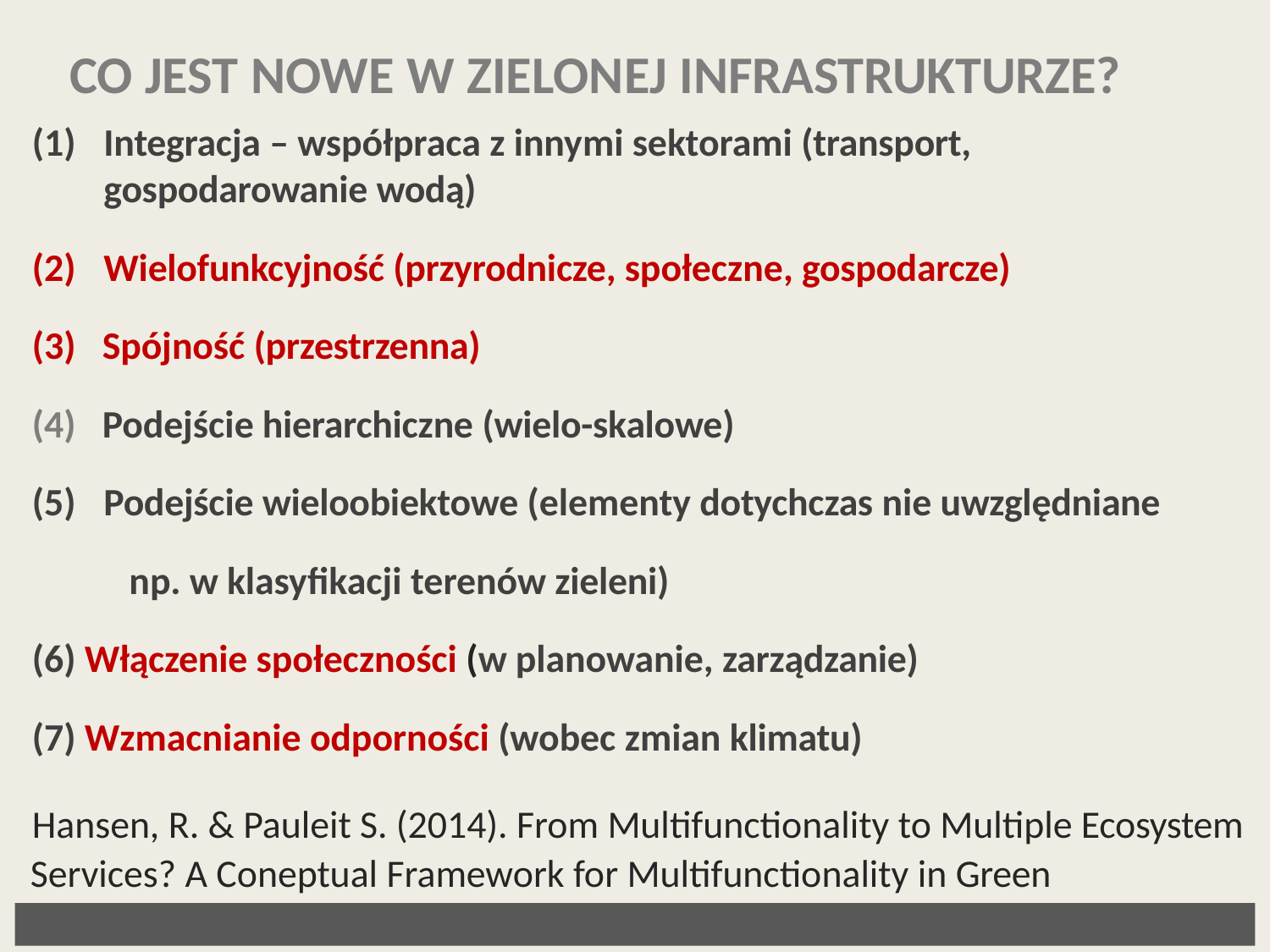

# CO JEST NOWE W ZIELONEJ INFRASTRUKTURZE?
Integracja – współpraca z innymi sektorami (transport,
gospodarowanie wodą)
Wielofunkcyjność (przyrodnicze, społeczne, gospodarcze)
Spójność (przestrzenna)
Podejście hierarchiczne (wielo-skalowe)
Podejście wieloobiektowe (elementy dotychczas nie uwzględniane
np. w klasyfikacji terenów zieleni)
Włączenie społeczności (w planowanie, zarządzanie)
Wzmacnianie odporności (wobec zmian klimatu)
Hansen, R. & Pauleit S. (2014). From Multifunctionality to Multiple Ecosystem
Services? A Coneptual Framework for Multifunctionality in Green